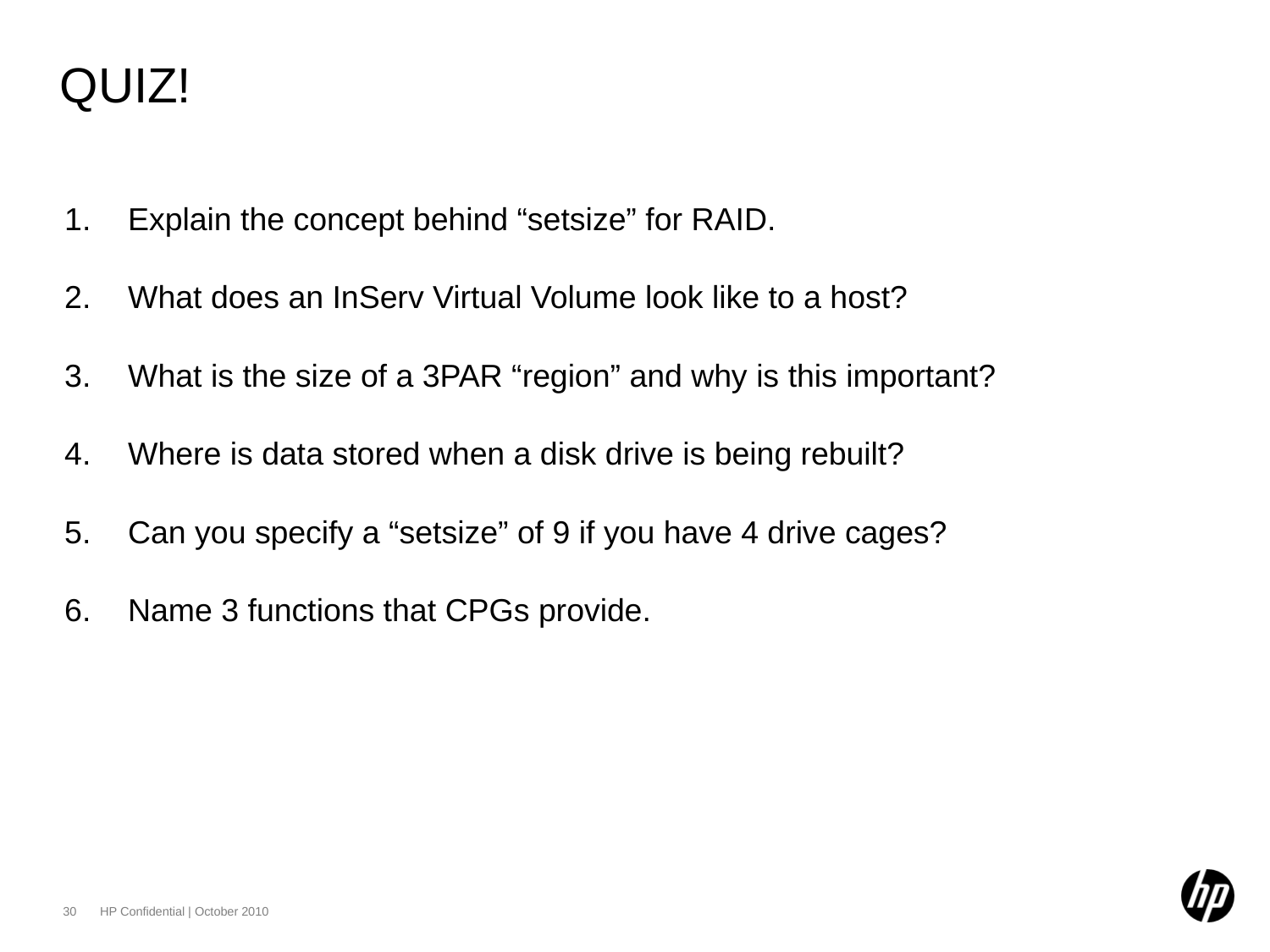

# Quiz!
Explain the concept behind “setsize” for RAID.
What does an InServ Virtual Volume look like to a host?
What is the size of a 3PAR “region” and why is this important?
Where is data stored when a disk drive is being rebuilt?
Can you specify a “setsize” of 9 if you have 4 drive cages?
Name 3 functions that CPGs provide.